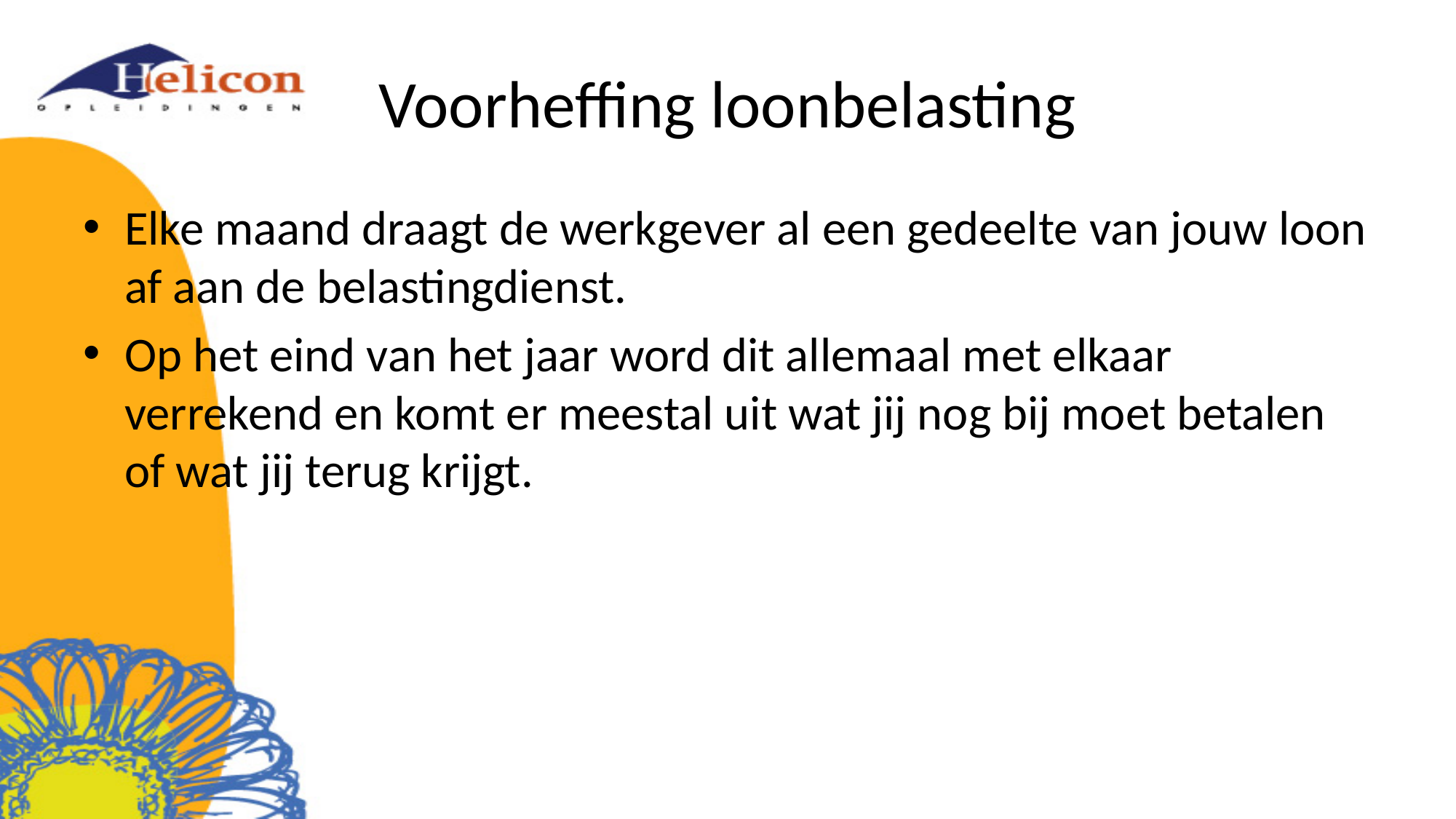

# Voorheffing loonbelasting
Elke maand draagt de werkgever al een gedeelte van jouw loon af aan de belastingdienst.
Op het eind van het jaar word dit allemaal met elkaar verrekend en komt er meestal uit wat jij nog bij moet betalen of wat jij terug krijgt.